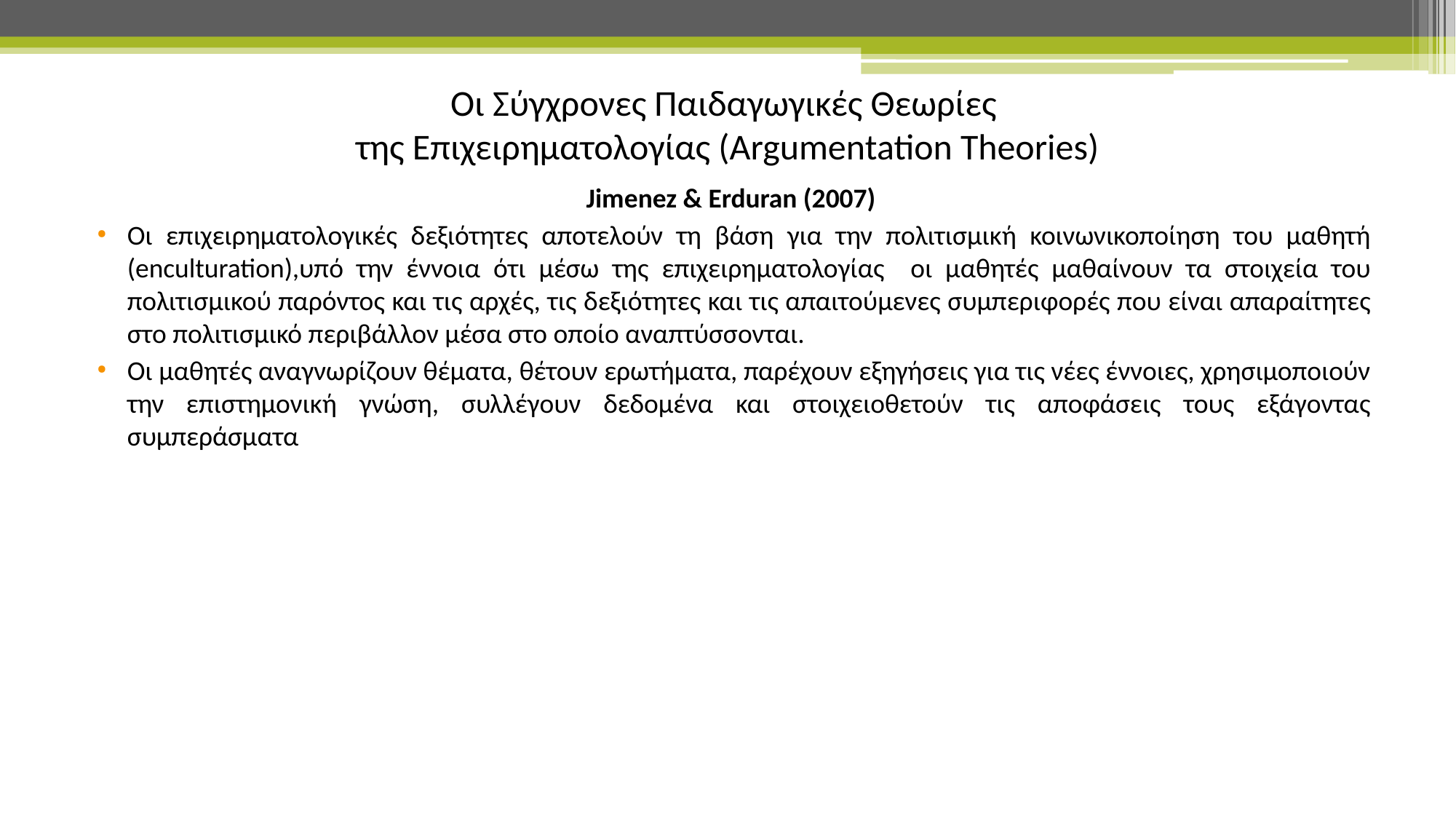

# Οι Σύγχρονες Παιδαγωγικές Θεωρίες της Επιχειρηματολογίας (Argumentation Theories)
Jimenez & Erduran (2007)
Οι επιχειρηματολογικές δεξιότητες αποτελούν τη βάση για την πολιτισμική κοινωνικοποίηση του μαθητή (enculturation),υπό την έννοια ότι μέσω της επιχειρηματολογίας  οι μαθητές μαθαίνουν τα στοιχεία του πολιτισμικού παρόντος και τις αρχές, τις δεξιότητες και τις απαιτούμενες συμπεριφορές που είναι απαραίτητες στο πολιτισμικό περιβάλλον μέσα στο οποίο αναπτύσσονται.
Οι μαθητές αναγνωρίζουν θέματα, θέτουν ερωτήματα, παρέχουν εξηγήσεις για τις νέες έννοιες, χρησιμοποιούν την επιστημονική γνώση, συλλέγουν δεδομένα και στοιχειοθετούν τις αποφάσεις τους εξάγοντας συμπεράσματα